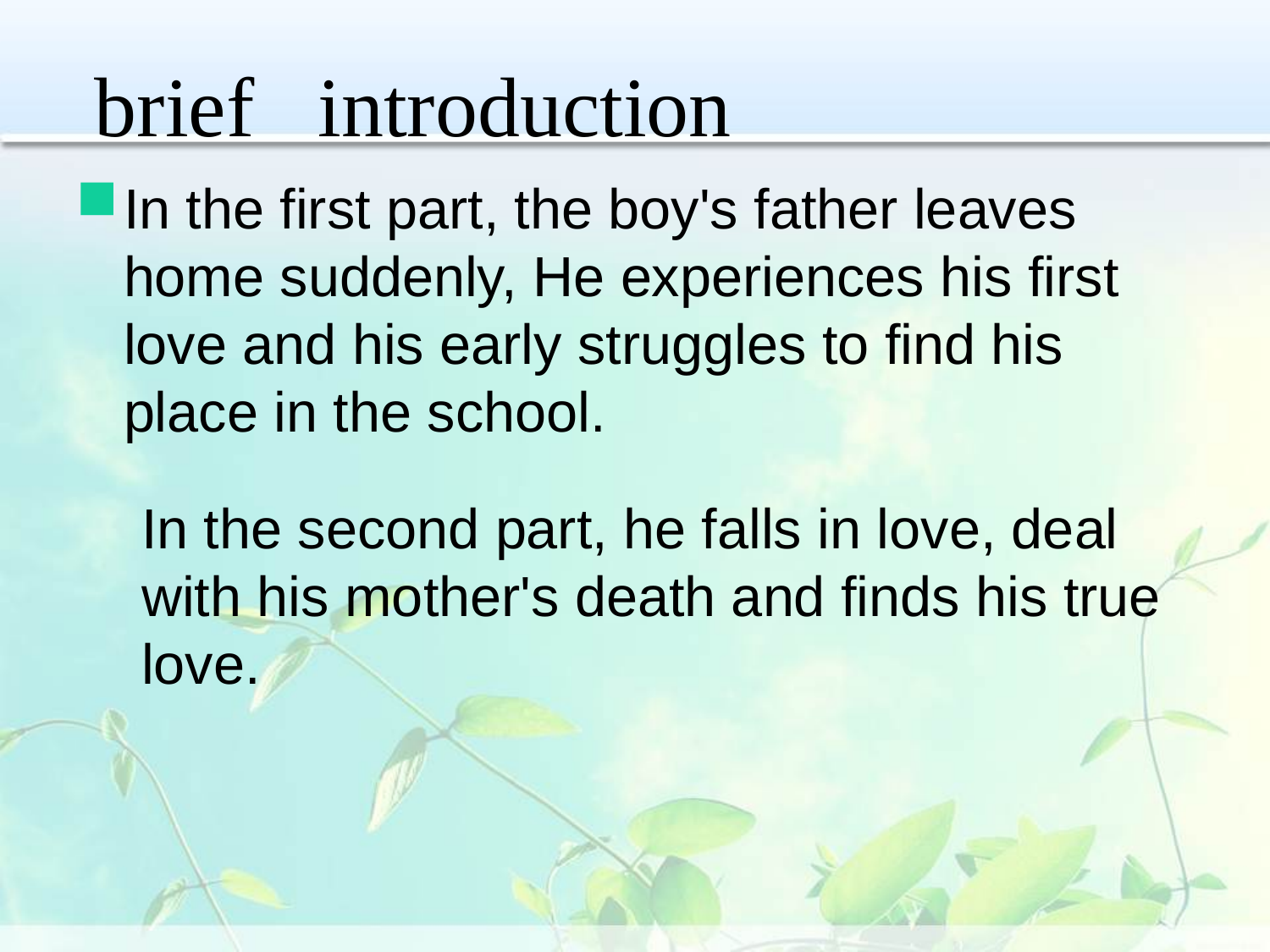

#
brief   introduction
In the first part, the boy's father leaves home suddenly, He experiences his first love and his early struggles to find his place in the school.
In the second part, he falls in love, deal with his mother's death and finds his true love.